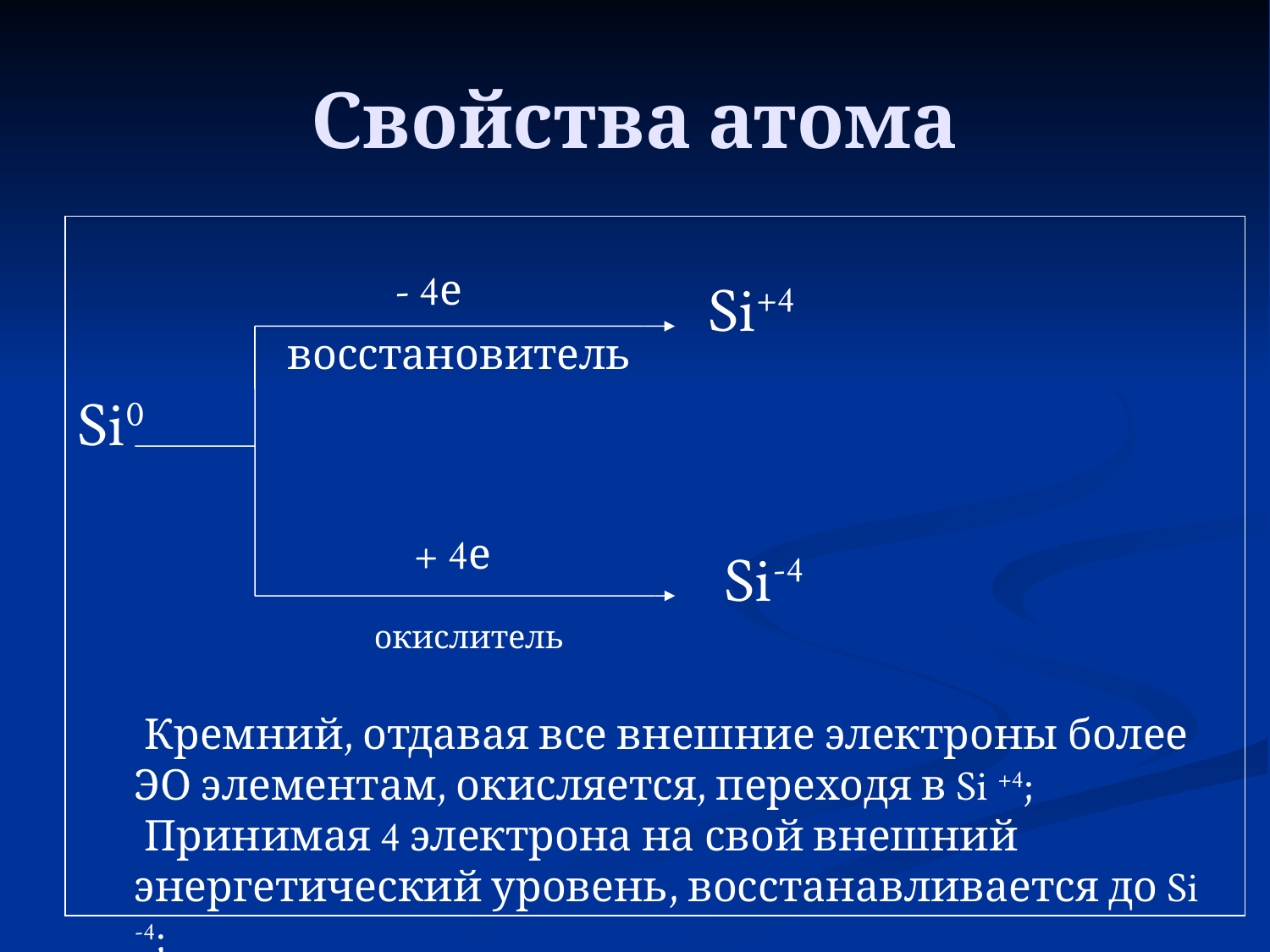

# Свойства атома

Si0
- 4е
Si+4
восстановитель

+ 4е
Si-4

окислитель
 Кремний, отдавая все внешние электроны более ЭО элементам, окисляется, переходя в Si +4;
 Принимая 4 электрона на свой внешний энергетический уровень, восстанавливается до Si -4;